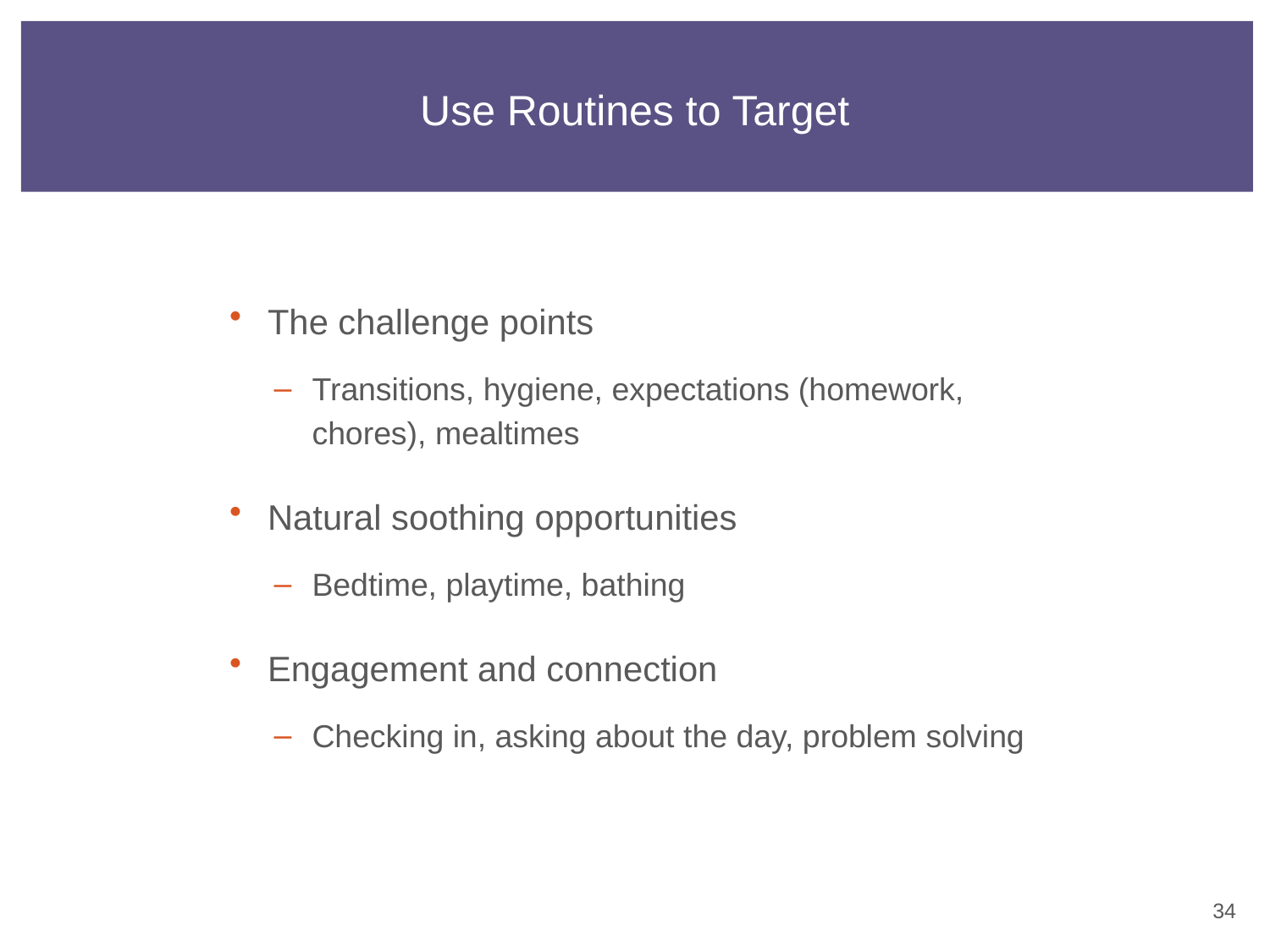

# Use Routines to Target
The challenge points
Transitions, hygiene, expectations (homework, chores), mealtimes
Natural soothing opportunities
Bedtime, playtime, bathing
Engagement and connection
Checking in, asking about the day, problem solving
34